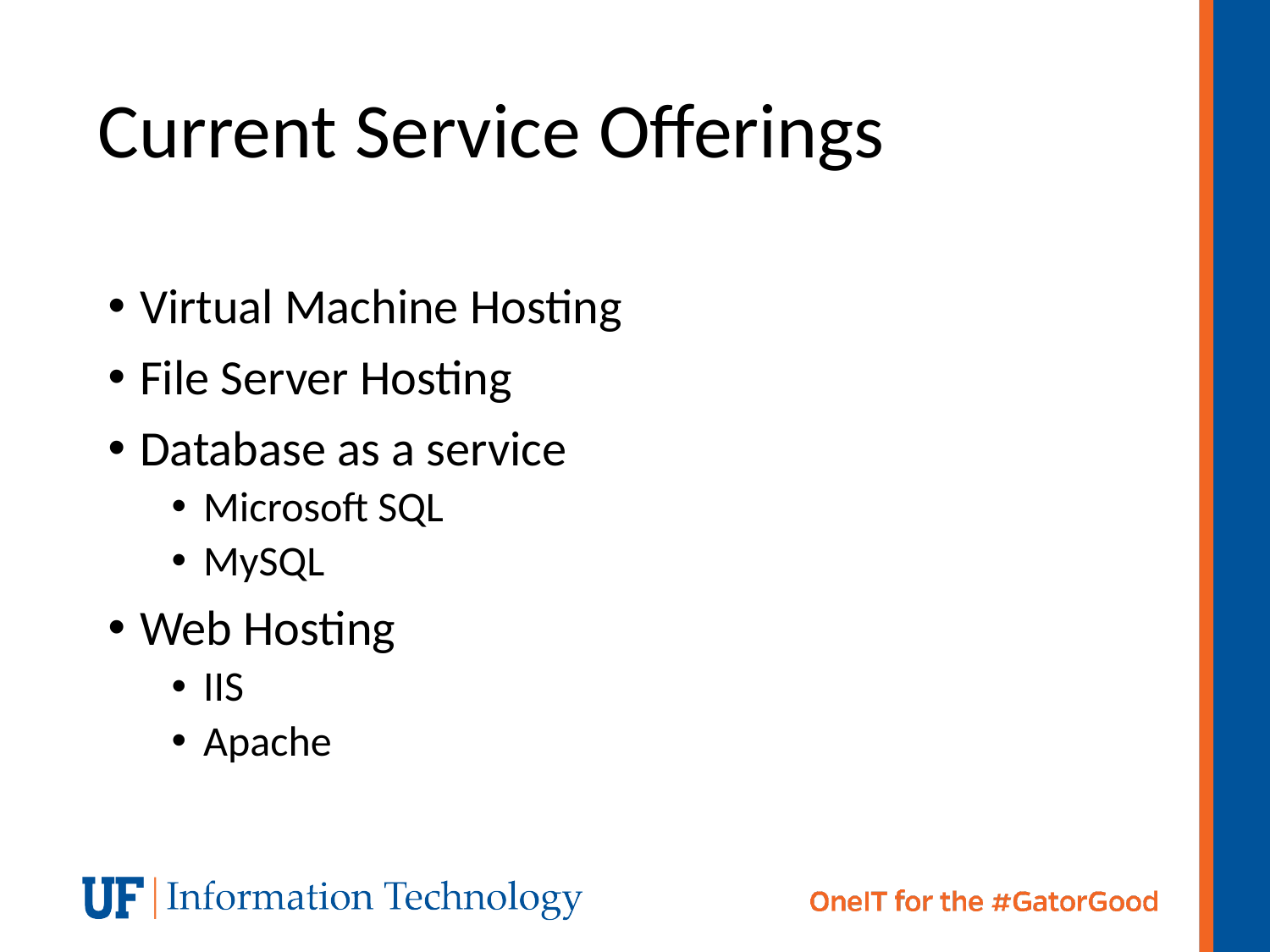

# Current Service Offerings
Virtual Machine Hosting
File Server Hosting
Database as a service
Microsoft SQL
MySQL
Web Hosting
IIS
Apache
www.